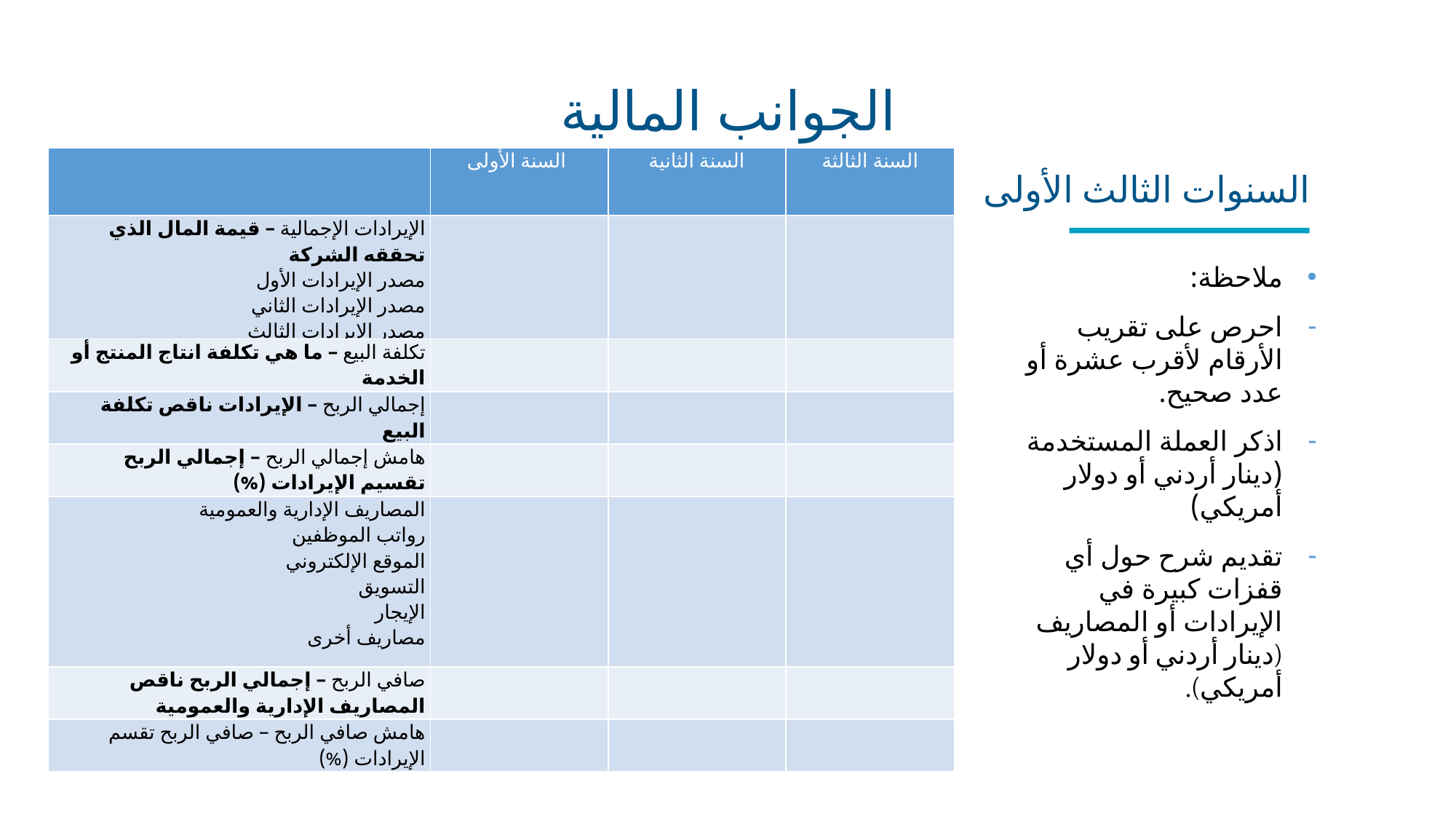

الجوانب المالية
|  | السنة الأولى | السنة الثانية | السنة الثالثة |
| --- | --- | --- | --- |
| الإيرادات الإجمالية – قيمة المال الذي تحققه الشركة مصدر الإيرادات الأول مصدر الإيرادات الثاني مصدر الإيرادات الثالث |  |  |  |
| تكلفة البيع – ما هي تكلفة انتاج المنتج أو الخدمة |  |  |  |
| إجمالي الربح – الإيرادات ناقص تكلفة البيع |  |  |  |
| هامش إجمالي الربح – إجمالي الربح تقسيم الإيرادات (%) |  |  |  |
| المصاريف الإدارية والعمومية رواتب الموظفين الموقع الإلكتروني التسويق الإيجار مصاريف أخرى |  |  |  |
| صافي الربح – إجمالي الربح ناقص المصاريف الإدارية والعمومية |  |  |  |
| هامش صافي الربح – صافي الربح تقسم الإيرادات (%) |  |  |  |
السنوات الثالث الأولى

ملاحظة:
احرص على تقريب الأرقام لأقرب عشرة أو عدد صحيح.
اذكر العملة المستخدمة (دينار أردني أو دولار أمريكي)
تقديم شرح حول أي قفزات كبيرة في الإيرادات أو المصاريف  (دينار أردني أو دولار أمريكي).